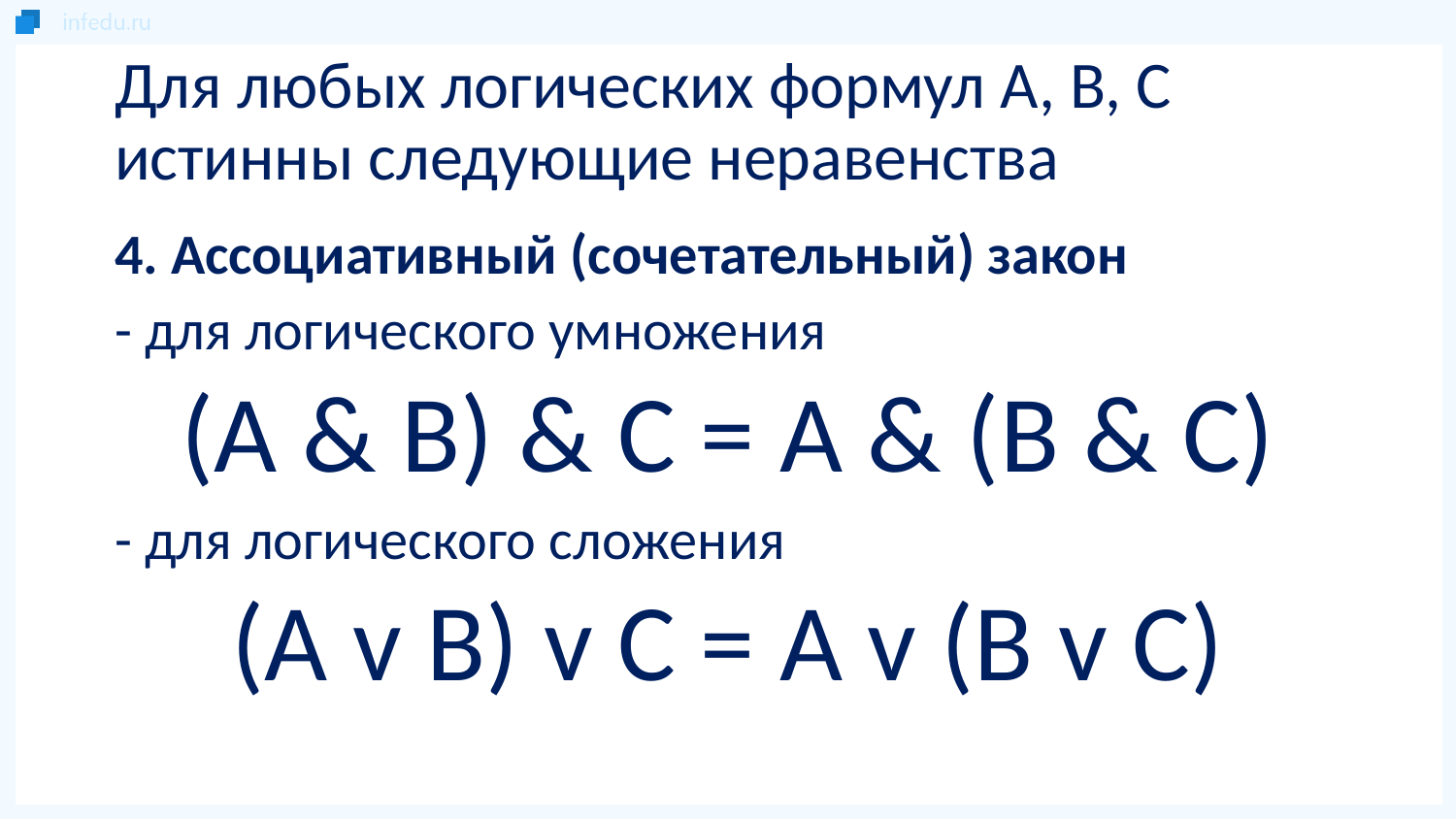

# Для любых логических формул A, B, C истинны следующие неравенства
4. Ассоциативный (сочетательный) закон
- для логического умножения
(A & B) & C = A & (B & C)
- для логического сложения
(A v B) v C = A v (B v C)